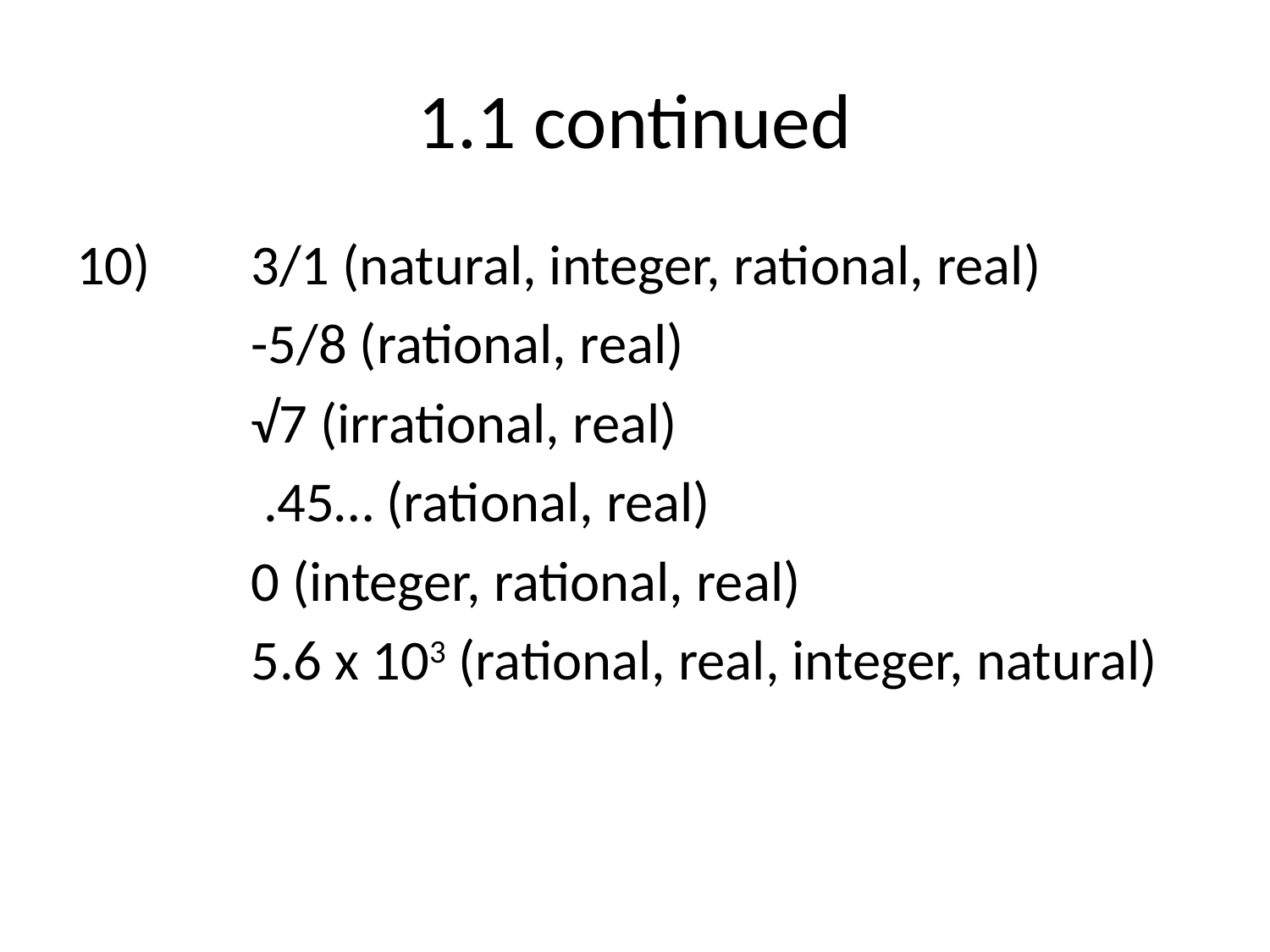

# 1.1 continued
10) 	3/1 (natural, integer, rational, real)
 		-5/8 (rational, real)
		√7 (irrational, real)
		 .45… (rational, real)
	 	0 (integer, rational, real)
	 	5.6 x 103 (rational, real, integer, natural)